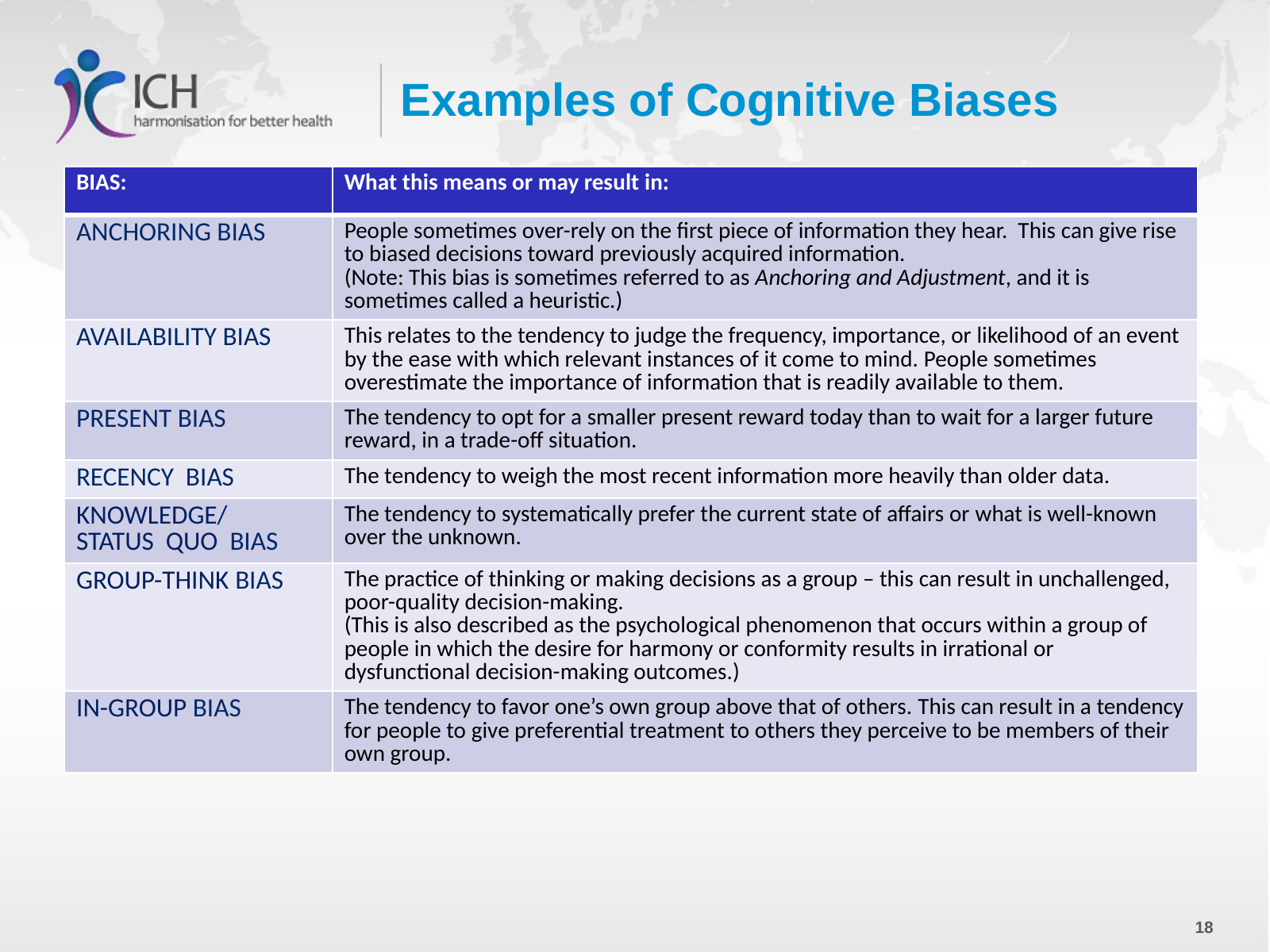

# Examples of Cognitive Biases

| BIAS: | What this means or may result in: |
| --- | --- |
| ANCHORING BIAS | People sometimes over-rely on the first piece of information they hear. This can give rise to biased decisions toward previously acquired information. (Note: This bias is sometimes referred to as Anchoring and Adjustment, and it is sometimes called a heuristic.) |
| AVAILABILITY BIAS | This relates to the tendency to judge the frequency, importance, or likelihood of an event by the ease with which relevant instances of it come to mind. People sometimes overestimate the importance of information that is readily available to them. |
| PRESENT BIAS | The tendency to opt for a smaller present reward today than to wait for a larger future reward, in a trade-off situation. |
| RECENCY BIAS | The tendency to weigh the most recent information more heavily than older data. |
| KNOWLEDGE/ STATUS QUO BIAS | The tendency to systematically prefer the current state of affairs or what is well-known over the unknown. |
| GROUP-THINK BIAS | The practice of thinking or making decisions as a group – this can result in unchallenged, poor-quality decision-making. (This is also described as the psychological phenomenon that occurs within a group of people in which the desire for harmony or conformity results in irrational or dysfunctional decision-making outcomes.) |
| IN-GROUP BIAS | The tendency to favor one’s own group above that of others. This can result in a tendency for people to give preferential treatment to others they perceive to be members of their own group. |
18